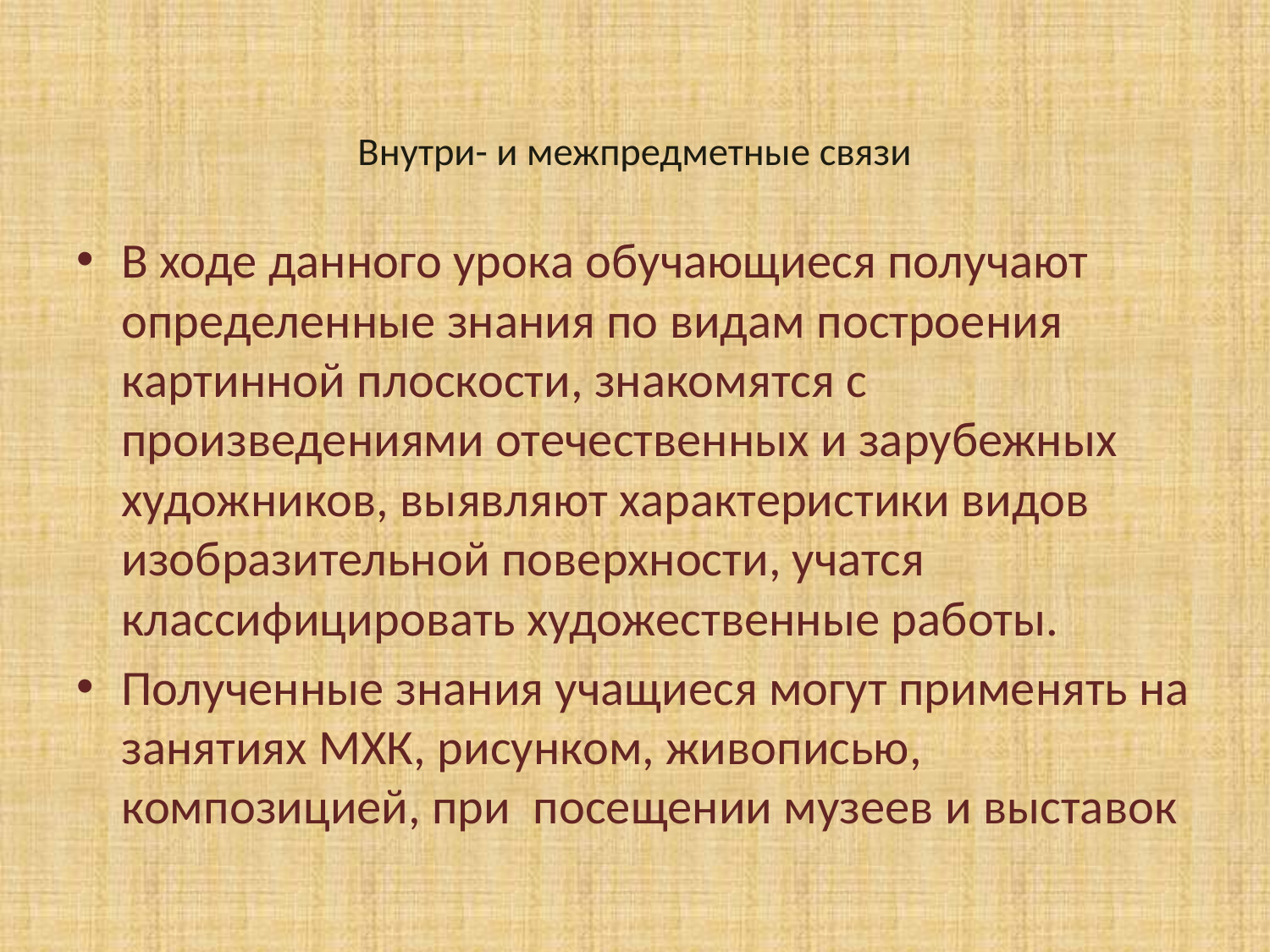

# Внутри- и межпредметные связи
В ходе данного урока обучающиеся получают определенные знания по видам построения картинной плоскости, знакомятся с произведениями отечественных и зарубежных художников, выявляют характеристики видов изобразительной поверхности, учатся классифицировать художественные работы.
Полученные знания учащиеся могут применять на занятиях МХК, рисунком, живописью, композицией, при  посещении музеев и выставок